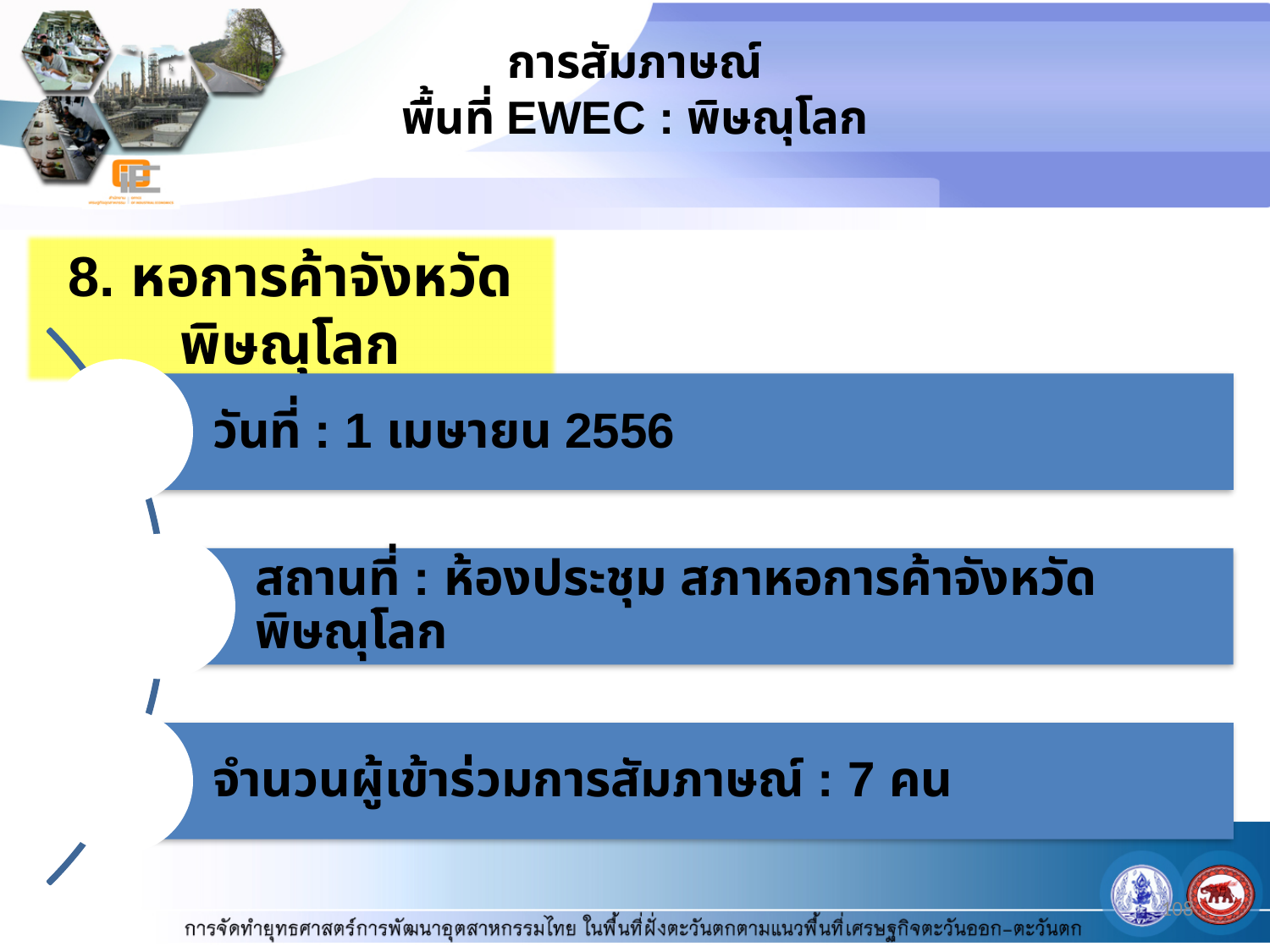

# การสัมภาษณ์ พื้นที่ EWEC : พิษณุโลก
8. หอการค้าจังหวัดพิษณุโลก
วันที่ : 1 เมษายน 2556
สถานที่ : ห้องประชุม สภาหอการค้าจังหวัดพิษณุโลก
จำนวนผู้เข้าร่วมการสัมภาษณ์ : 7 คน
108